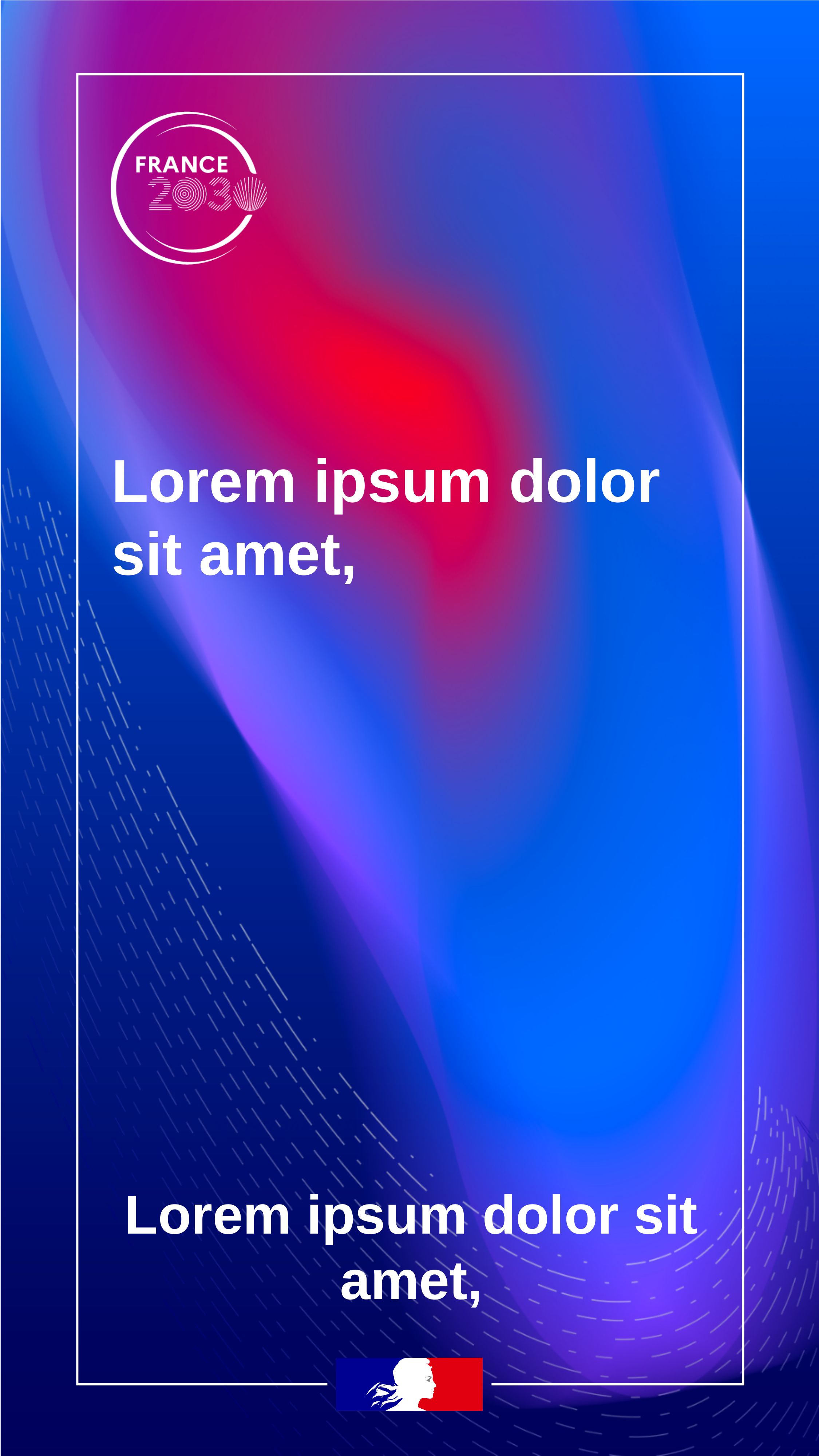

Lorem ipsum dolor sit amet,

Lorem ipsum dolor sit amet,